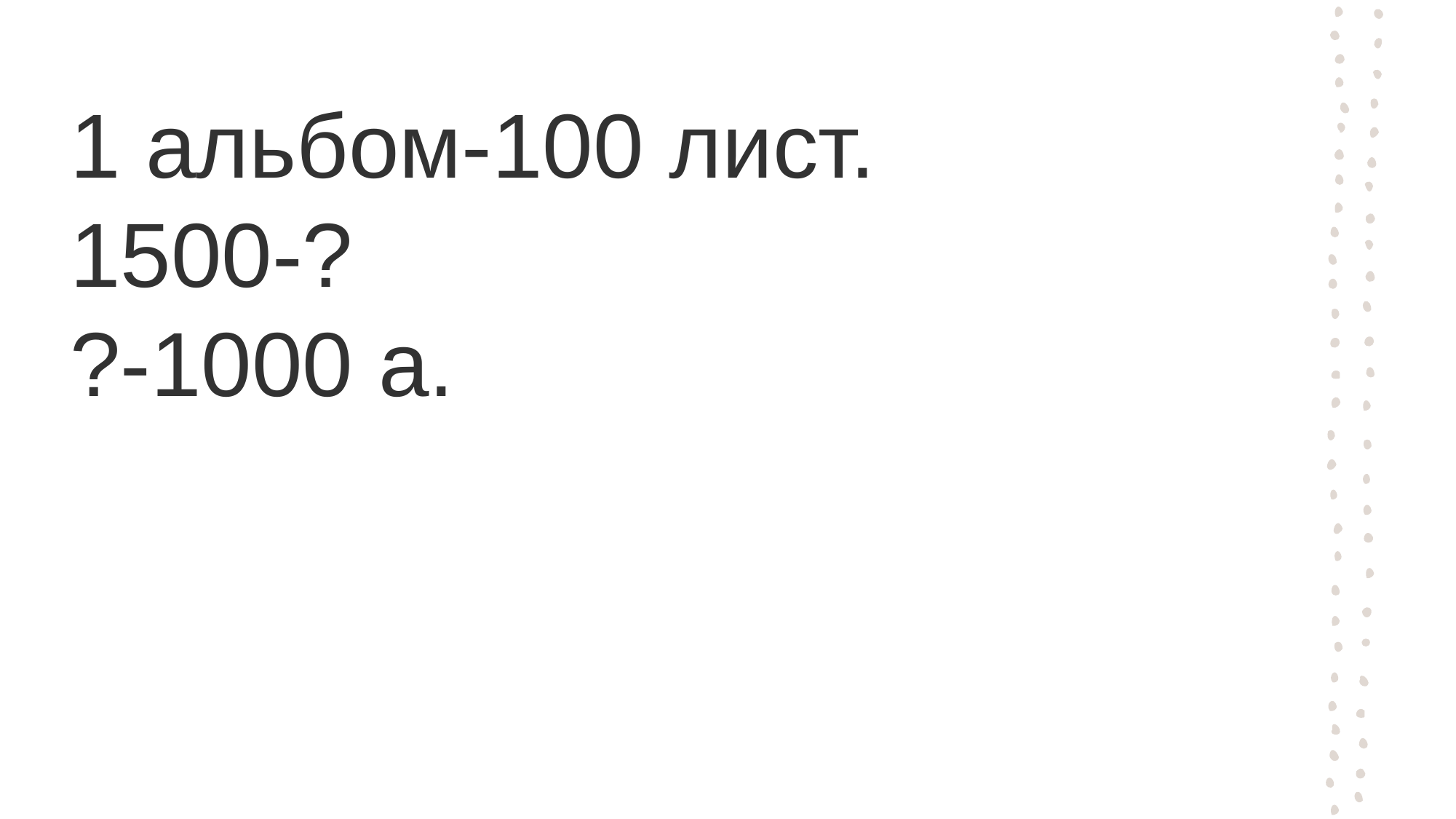

# 1 альбом-100 лист. 1500-? ?-1000 а.